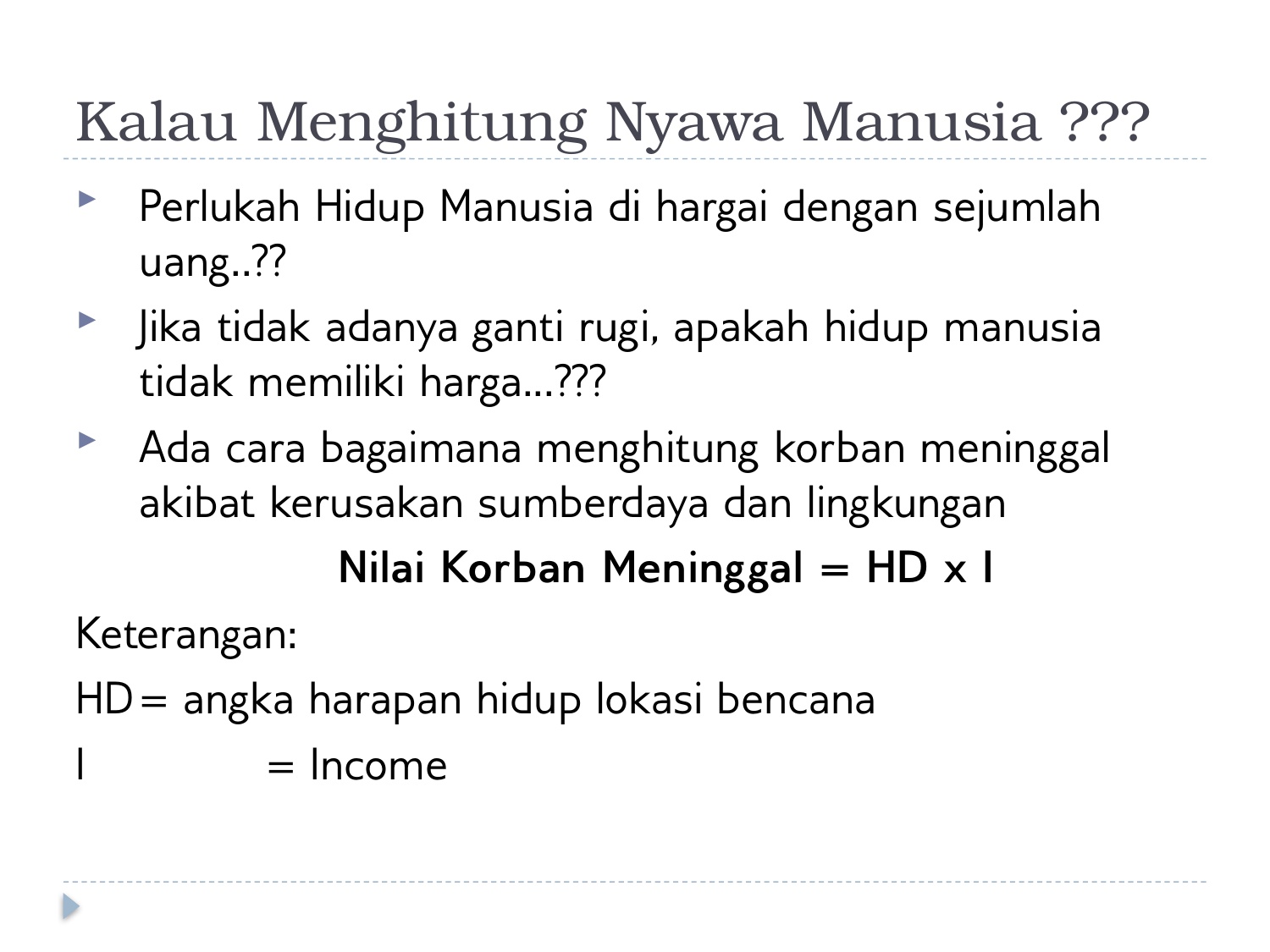

# Kalau Menghitung Nyawa Manusia ???
Perlukah Hidup Manusia di hargai dengan sejumlah uang..??
Jika tidak adanya ganti rugi, apakah hidup manusia tidak memiliki harga...???
Ada cara bagaimana menghitung korban meninggal akibat kerusakan sumberdaya dan lingkungan
	Nilai Korban Meninggal = HD x I
Keterangan:
HD	= angka harapan hidup lokasi bencana
I		= Income